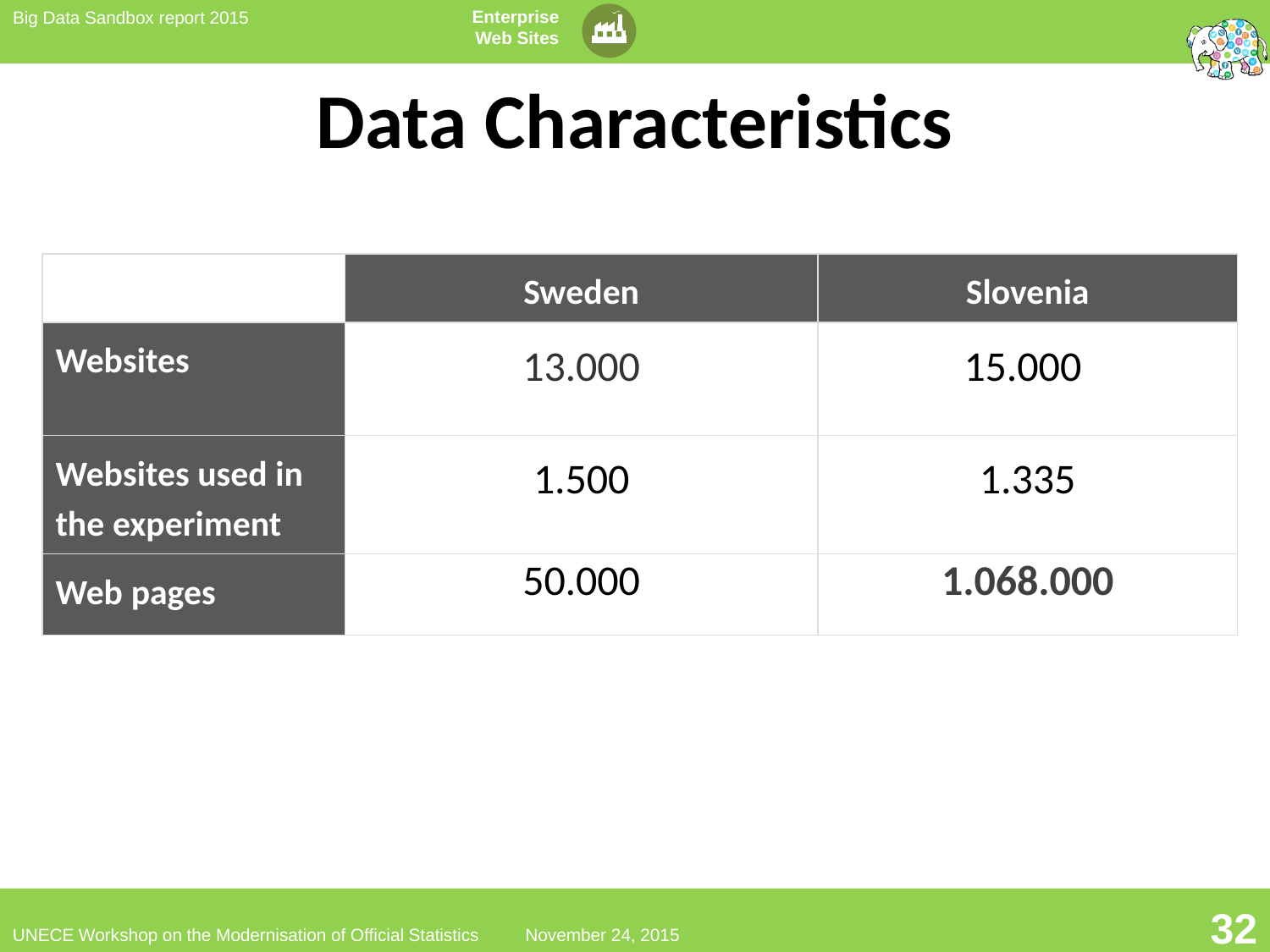

# Data Characteristics
|  | Sweden | Slovenia |
| --- | --- | --- |
| Websites | 13.000 | 15.000 |
| Websites used in the experiment | 1.500 | 1.335 |
| Web pages | 50.000 | 1.068.000 |
32